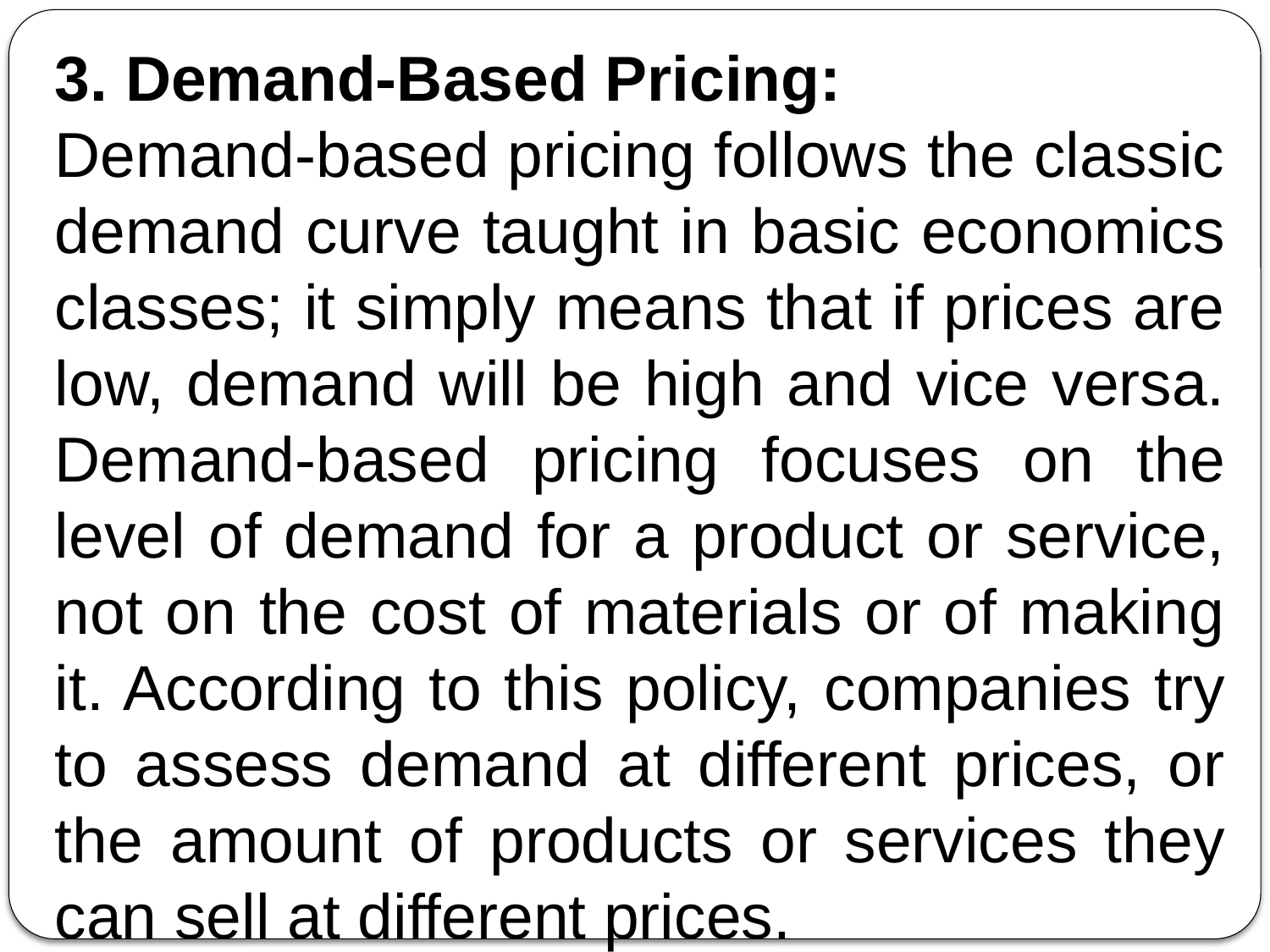

3. Demand-Based Pricing:
Demand-based pricing follows the classic demand curve taught in basic economics classes; it simply means that if prices are low, demand will be high and vice versa. Demand-based pricing focuses on the level of demand for a product or service, not on the cost of materials or of making it. According to this policy, companies try to assess demand at different prices, or the amount of products or services they can sell at different prices.